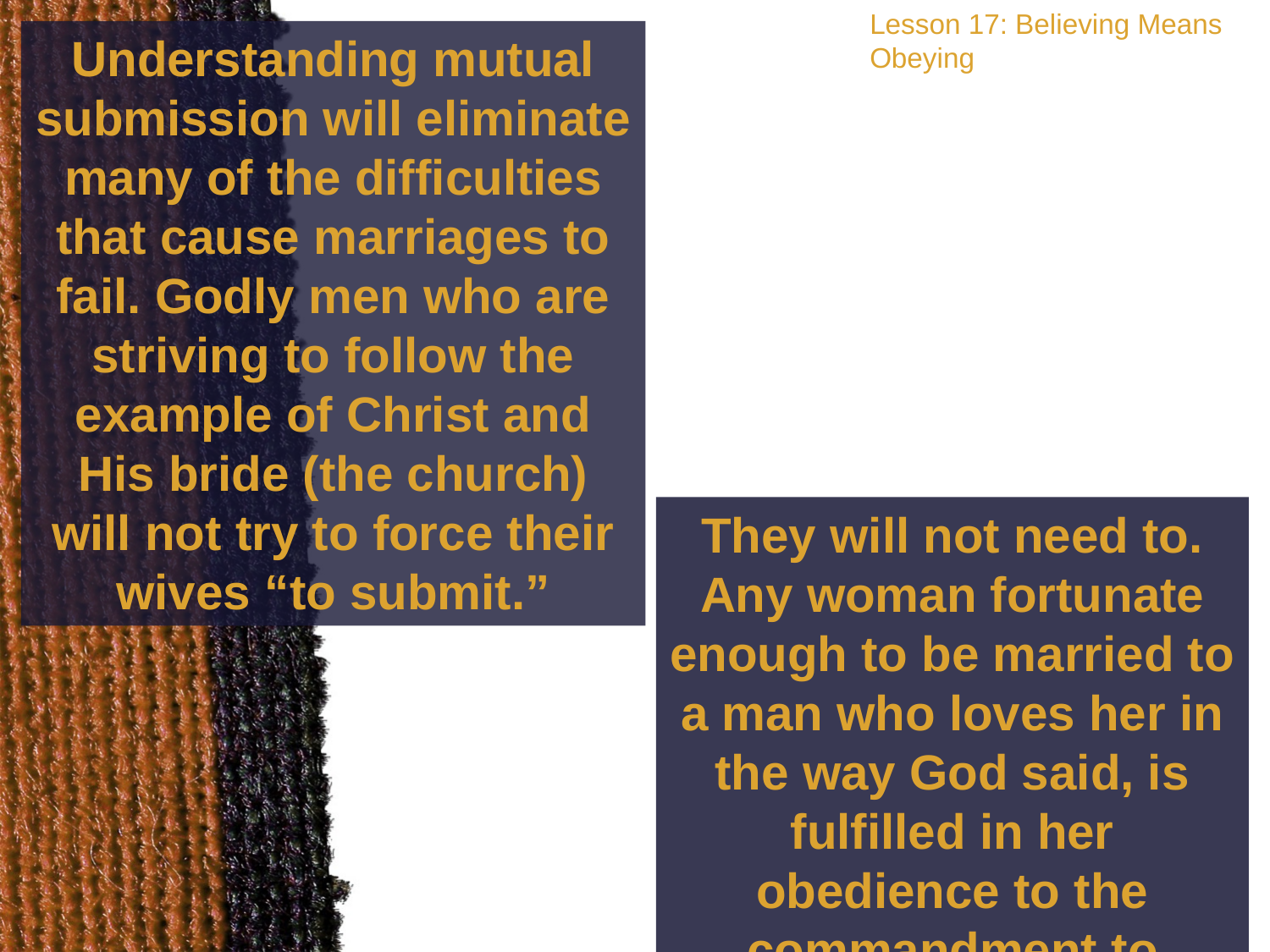

Lesson 17: Believing Means Obeying
Understanding mutual submission will eliminate many of the difficulties that cause marriages to fail. Godly men who are striving to follow the example of Christ and His bride (the church) will not try to force their wives “to submit.”
They will not need to. Any woman fortunate enough to be married to a man who loves her in the way God said, is fulfilled in her obedience to the commandment to “submit.”